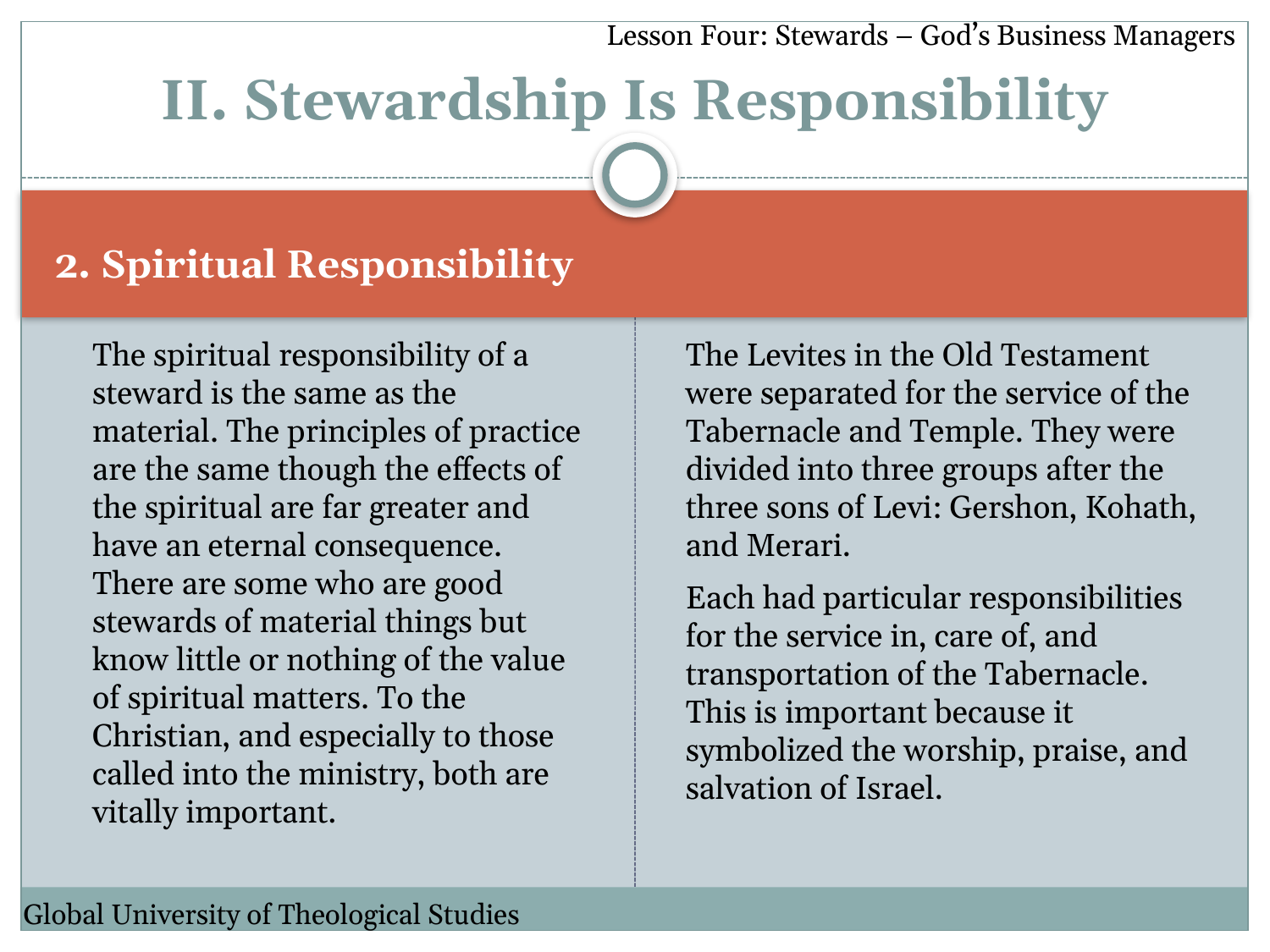

Lesson Four: Stewards – God’s Business Managers
# II. Stewardship Is Responsibility
2. Spiritual Responsibility
	The spiritual responsibility of a steward is the same as the material. The principles of practice are the same though the effects of the spiritual are far greater and have an eternal consequence. There are some who are good stewards of material things but know little or nothing of the value of spiritual matters. To the Christian, and especially to those called into the ministry, both are vitally important.
	The Levites in the Old Testament were separated for the service of the Tabernacle and Temple. They were divided into three groups after the three sons of Levi: Gershon, Kohath, and Merari.
	Each had particular responsibilities for the service in, care of, and transportation of the Tabernacle. This is important because it symbolized the worship, praise, and salvation of Israel.
Global University of Theological Studies